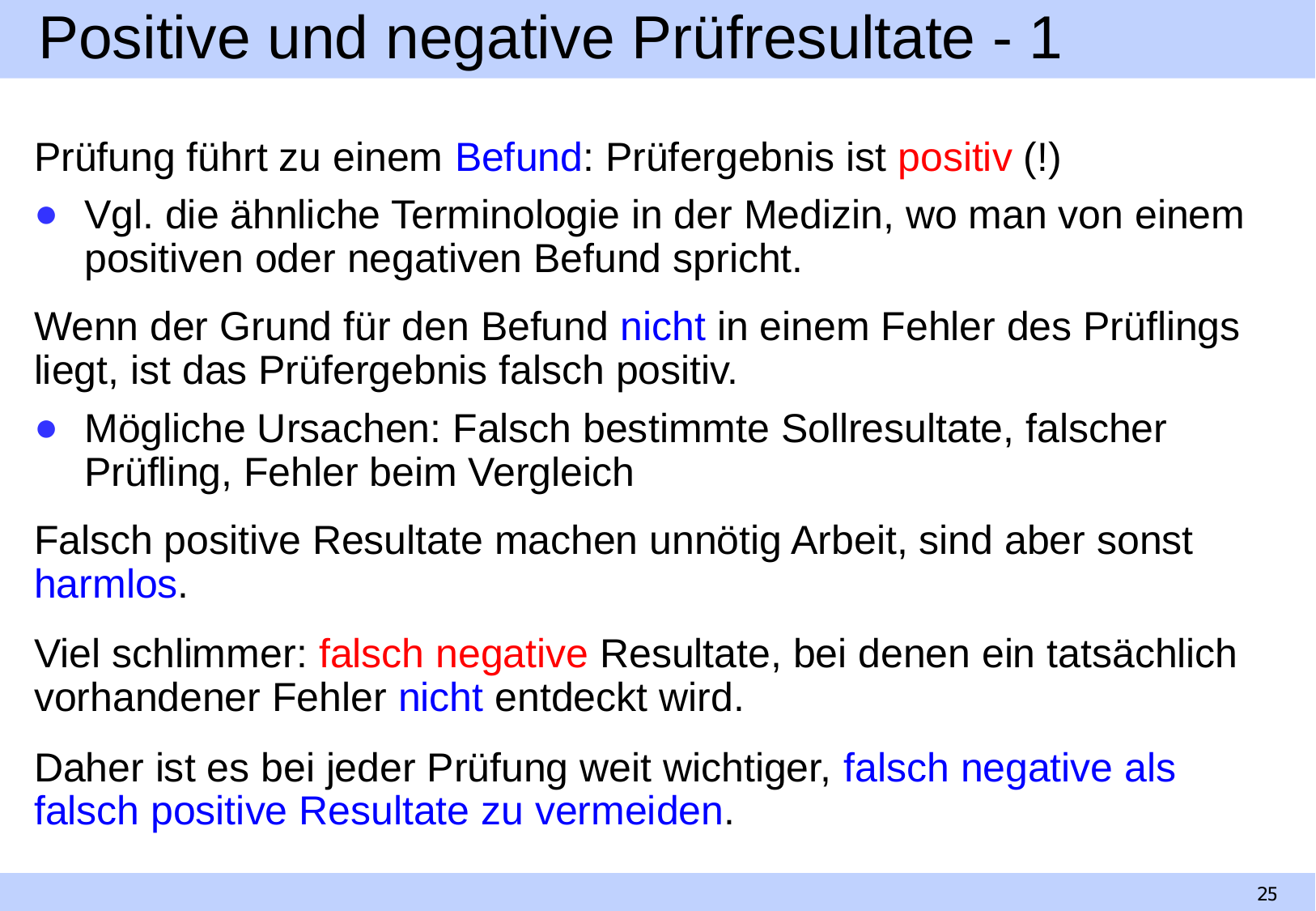

# Positive und negative Prüfresultate - 1
Prüfung führt zu einem Befund: Prüfergebnis ist positiv (!)
Vgl. die ähnliche Terminologie in der Medizin, wo man von einem positiven oder negativen Befund spricht.
Wenn der Grund für den Befund nicht in einem Fehler des Prüflings liegt, ist das Prüfergebnis falsch positiv.
Mögliche Ursachen: Falsch bestimmte Sollresultate, falscher Prüfling, Fehler beim Vergleich
Falsch positive Resultate machen unnötig Arbeit, sind aber sonst harmlos.
Viel schlimmer: falsch negative Resultate, bei denen ein tatsächlich vorhandener Fehler nicht entdeckt wird.
Daher ist es bei jeder Prüfung weit wichtiger, falsch negative als falsch positive Resultate zu vermeiden.

25